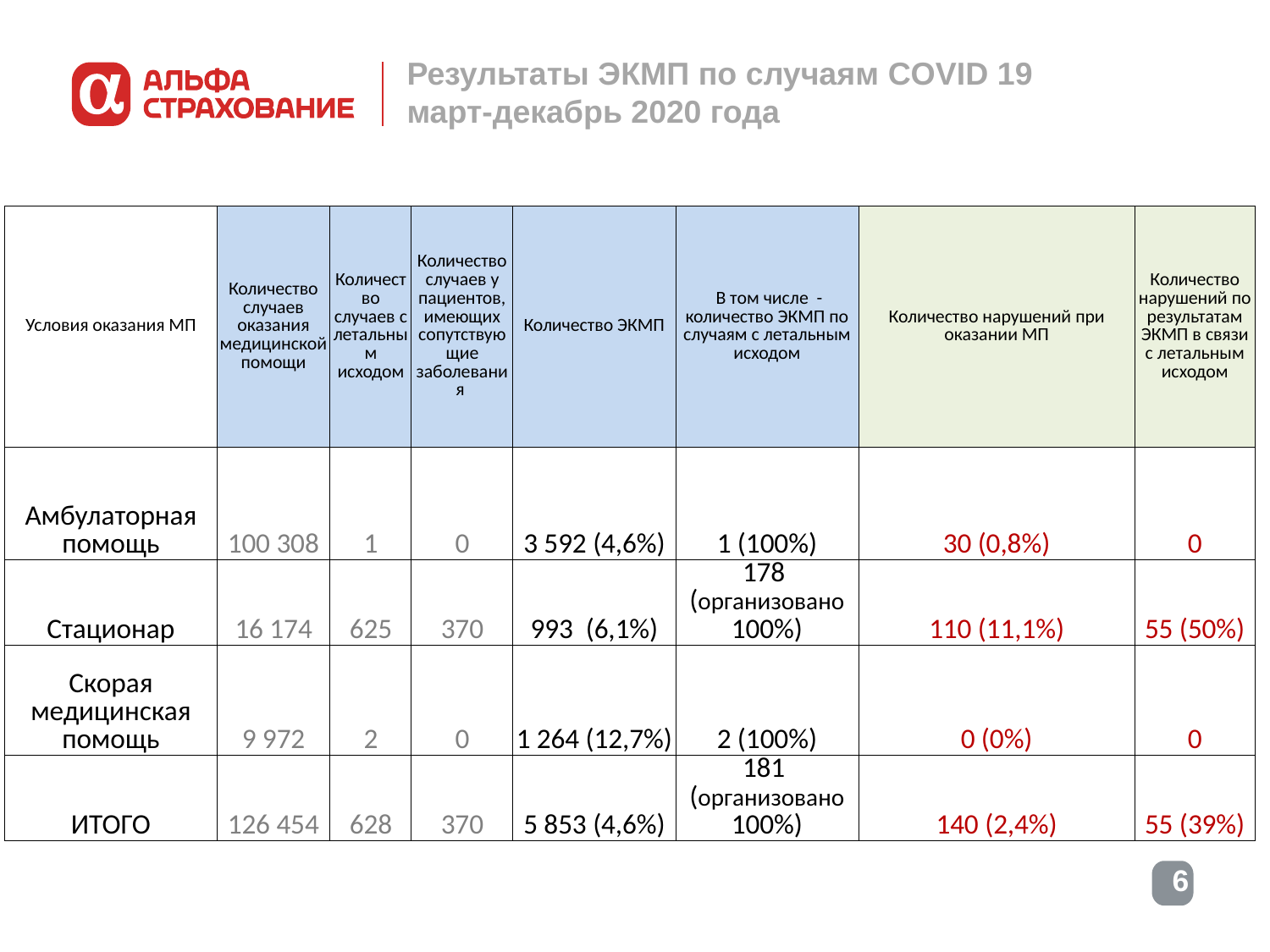

# Результаты ЭКМП по случаям COVID 19 март-декабрь 2020 года
| Условия оказания МП | Количество случаев оказания медицинской помощи | Количество случаев с летальным исходом | Количество случаев у пациентов, имеющих сопутствующие заболевания | Количество ЭКМП | В том числе -количество ЭКМП по случаям с летальным исходом | Количество нарушений при оказании МП | Количество нарушений по результатам ЭКМП в связи с летальным исходом |
| --- | --- | --- | --- | --- | --- | --- | --- |
| Амбулаторная помощь | 100 308 | 1 | 0 | 3 592 (4,6%) | 1 (100%) | 30 (0,8%) | 0 |
| Стационар | 16 174 | 625 | 370 | 993 (6,1%) | 178 (организовано 100%) | 110 (11,1%) | 55 (50%) |
| Скорая медицинская помощь | 9 972 | 2 | 0 | 1 264 (12,7%) | 2 (100%) | 0 (0%) | 0 |
| ИТОГО | 126 454 | 628 | 370 | 5 853 (4,6%) | 181 (организовано 100%) | 140 (2,4%) | 55 (39%) |